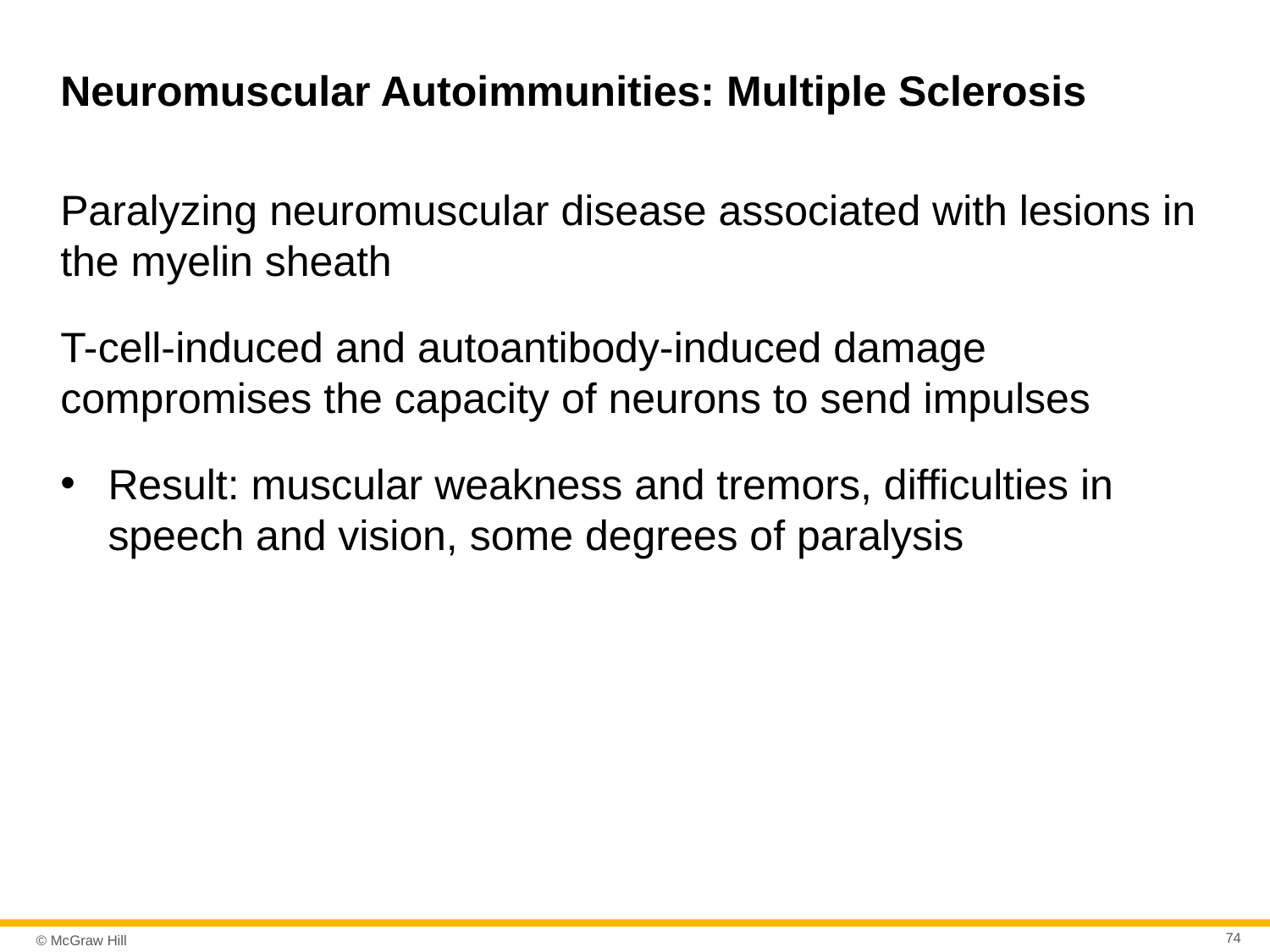

# Neuromuscular Autoimmunities: Multiple Sclerosis
Paralyzing neuromuscular disease associated with lesions in the myelin sheath
T-cell-induced and autoantibody-induced damage compromises the capacity of neurons to send impulses
Result: muscular weakness and tremors, difficulties in speech and vision, some degrees of paralysis